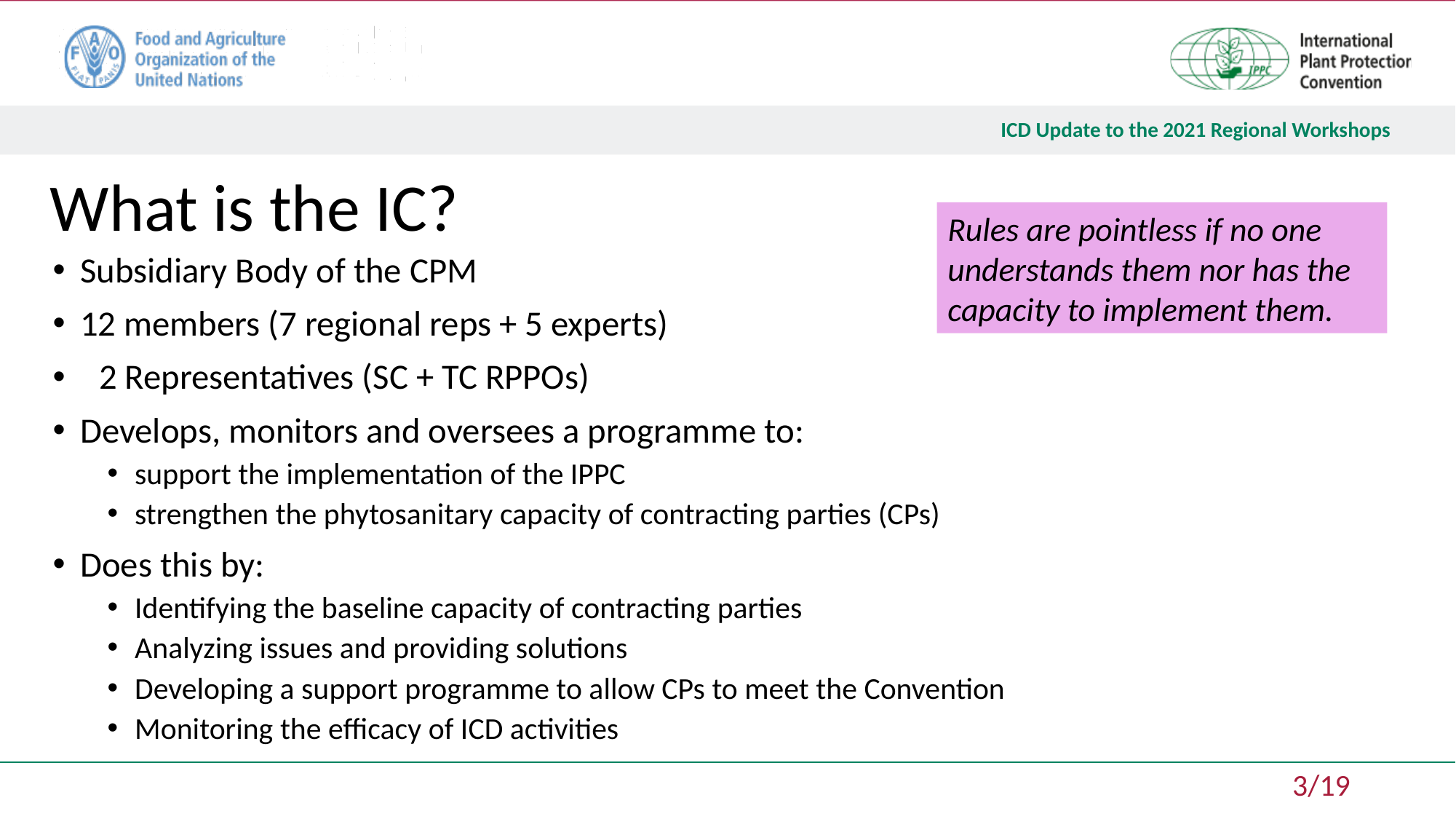

# What is the IC?
Rules are pointless if no one understands them nor has the capacity to implement them.
Subsidiary Body of the CPM
12 members (7 regional reps + 5 experts)
2 Representatives (SC + TC RPPOs)
Develops, monitors and oversees a programme to:
support the implementation of the IPPC
strengthen the phytosanitary capacity of contracting parties (CPs)
Does this by:
Identifying the baseline capacity of contracting parties
Analyzing issues and providing solutions
Developing a support programme to allow CPs to meet the Convention
Monitoring the efficacy of ICD activities